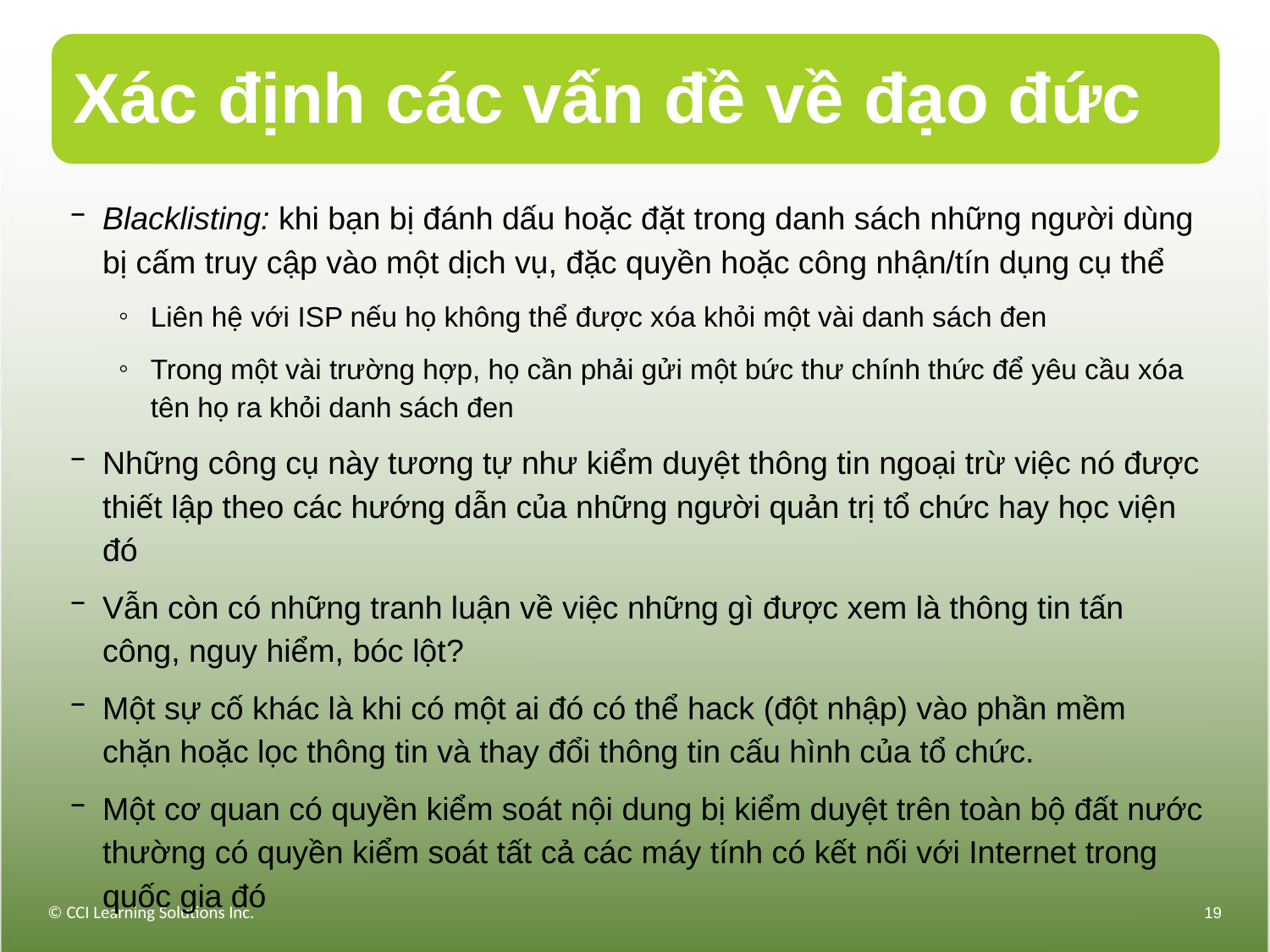

# Xác định các vấn đề về đạo đức
Blacklisting: khi bạn bị đánh dấu hoặc đặt trong danh sách những người dùng bị cấm truy cập vào một dịch vụ, đặc quyền hoặc công nhận/tín dụng cụ thể
Liên hệ với ISP nếu họ không thể được xóa khỏi một vài danh sách đen
Trong một vài trường hợp, họ cần phải gửi một bức thư chính thức để yêu cầu xóa tên họ ra khỏi danh sách đen
Những công cụ này tương tự như kiểm duyệt thông tin ngoại trừ việc nó được thiết lập theo các hướng dẫn của những người quản trị tổ chức hay học viện đó
Vẫn còn có những tranh luận về việc những gì được xem là thông tin tấn công, nguy hiểm, bóc lột?
Một sự cố khác là khi có một ai đó có thể hack (đột nhập) vào phần mềm chặn hoặc lọc thông tin và thay đổi thông tin cấu hình của tổ chức.
Một cơ quan có quyền kiểm soát nội dung bị kiểm duyệt trên toàn bộ đất nước thường có quyền kiểm soát tất cả các máy tính có kết nối với Internet trong quốc gia đó
© CCI Learning Solutions Inc.
19